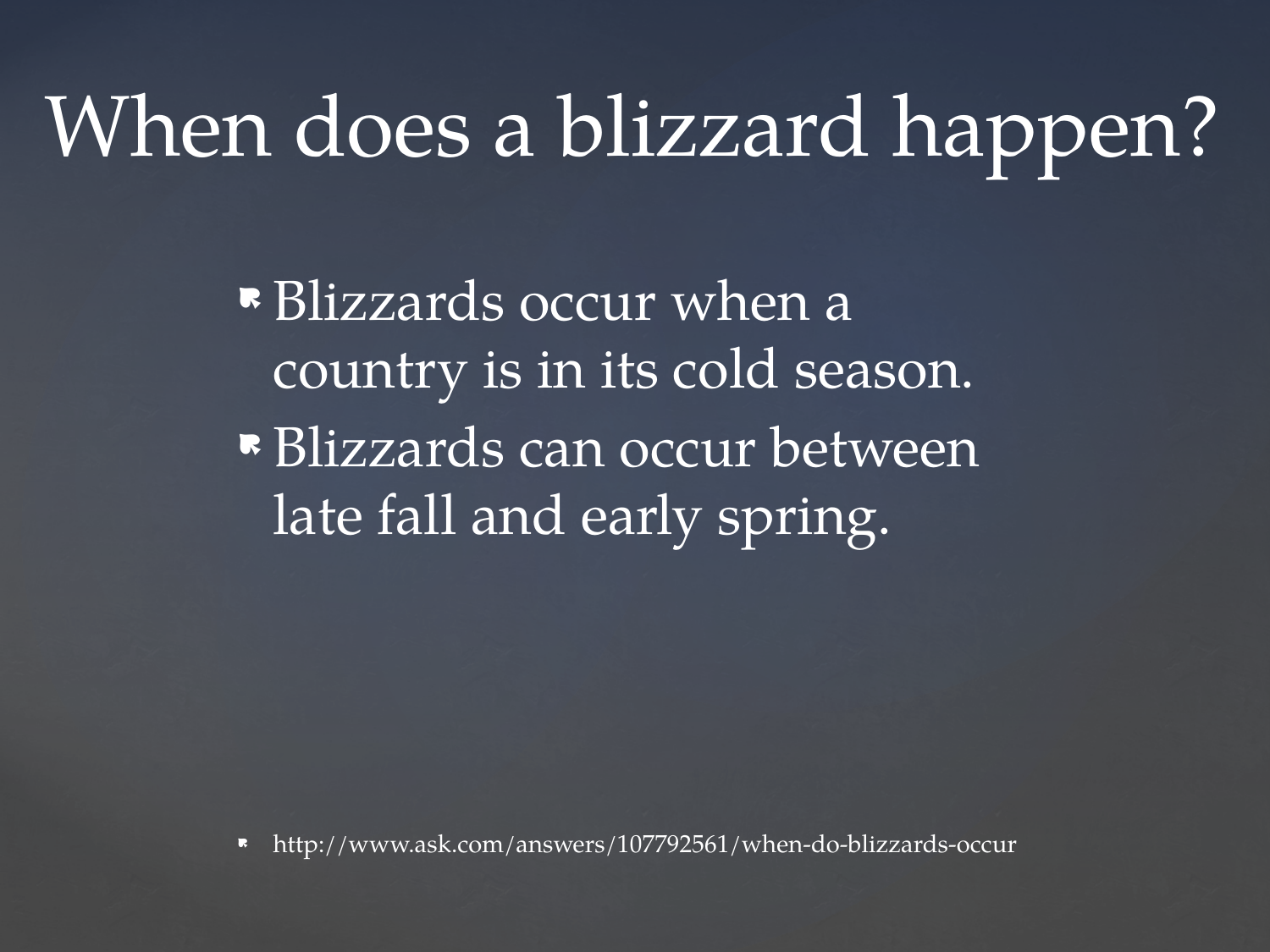

# When does a blizzard happen?
Blizzards occur when a country is in its cold season.
Blizzards can occur between late fall and early spring.

http://www.ask.com/answers/107792561/when-do-blizzards-occur